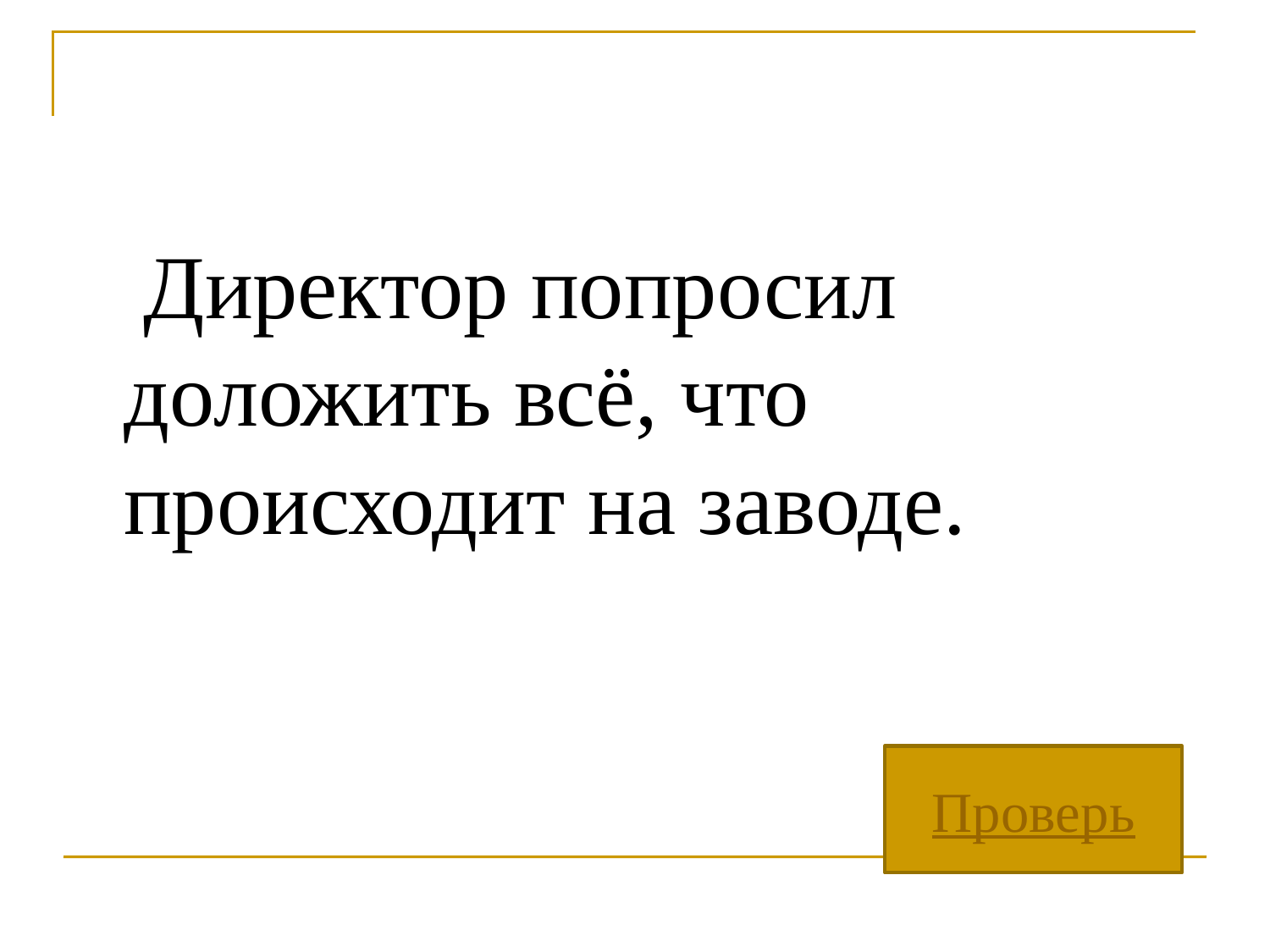

Директор попросил доложить всё, что  происходит на заводе.
Проверь